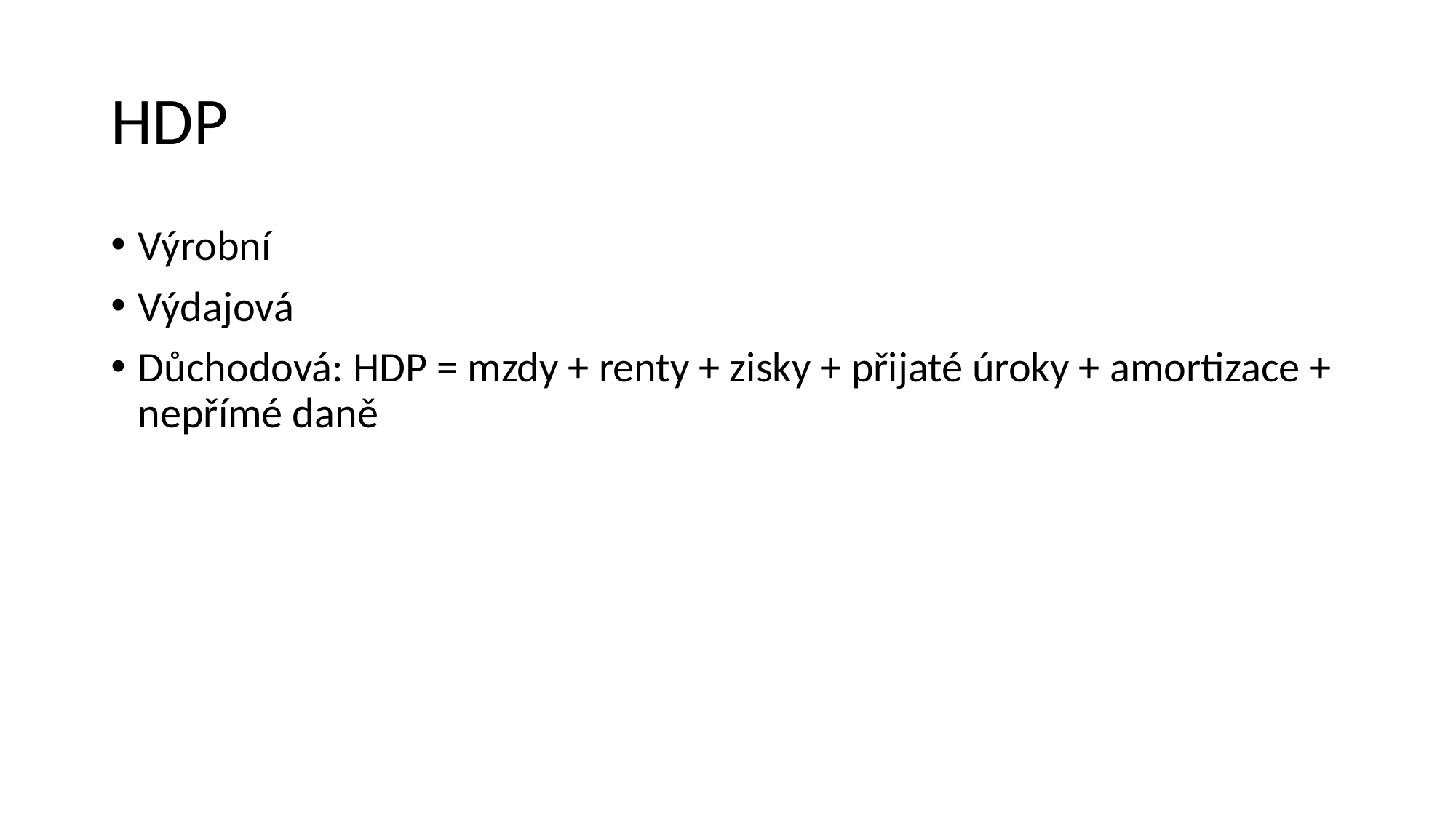

# HDP
Výrobní
Výdajová
Důchodová: HDP = mzdy + renty + zisky + přijaté úroky + amortizace + nepřímé daně